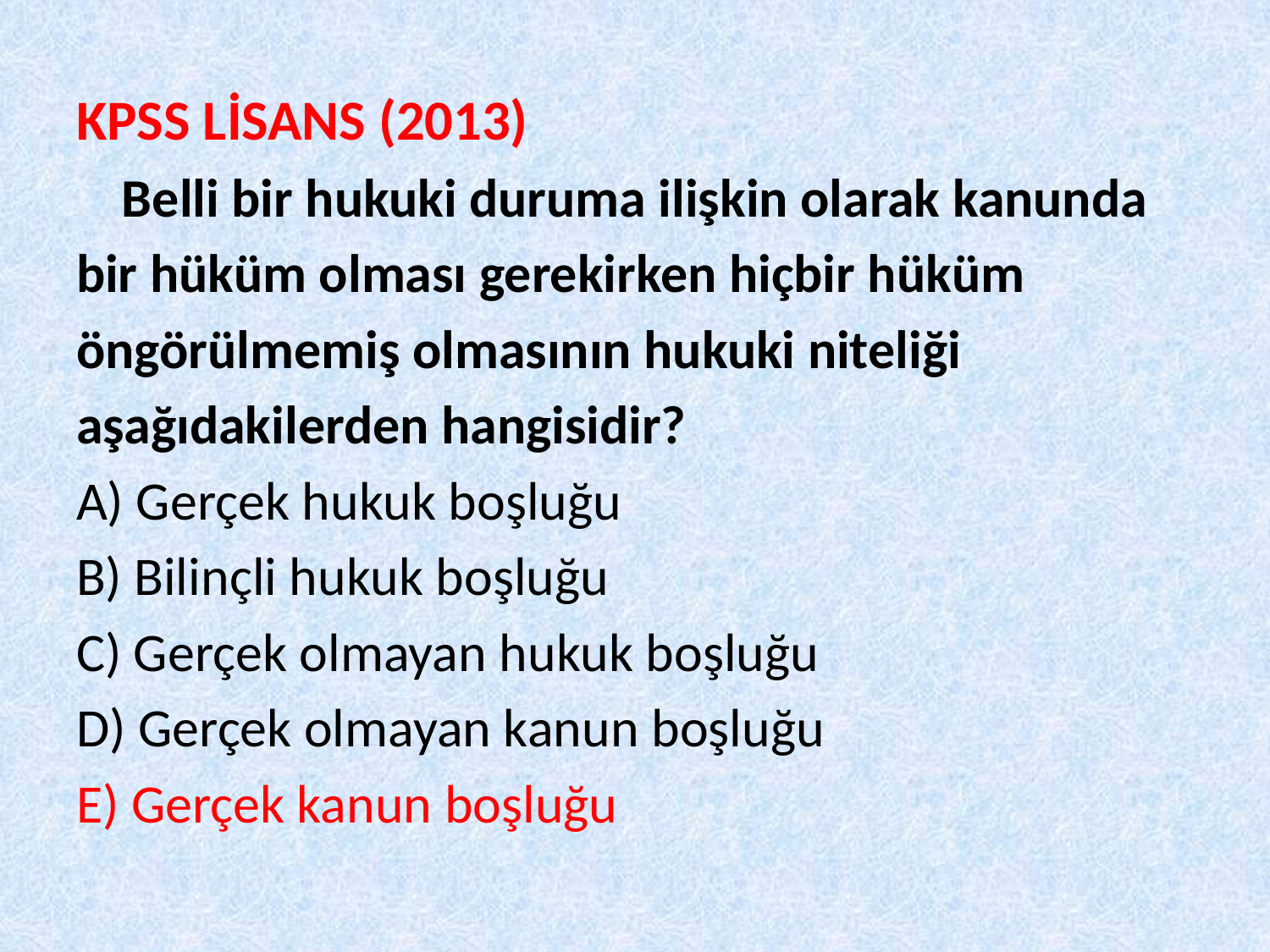

# KPSS LİSANS (2013)
	Belli bir hukuki duruma ilişkin olarak kanunda
bir hüküm olması gerekirken hiçbir hüküm
öngörülmemiş olmasının hukuki niteliği
aşağıdakilerden hangisidir?
A) Gerçek hukuk boşluğu
B) Bilinçli hukuk boşluğu
C) Gerçek olmayan hukuk boşluğu
D) Gerçek olmayan kanun boşluğu
E) Gerçek kanun boşluğu